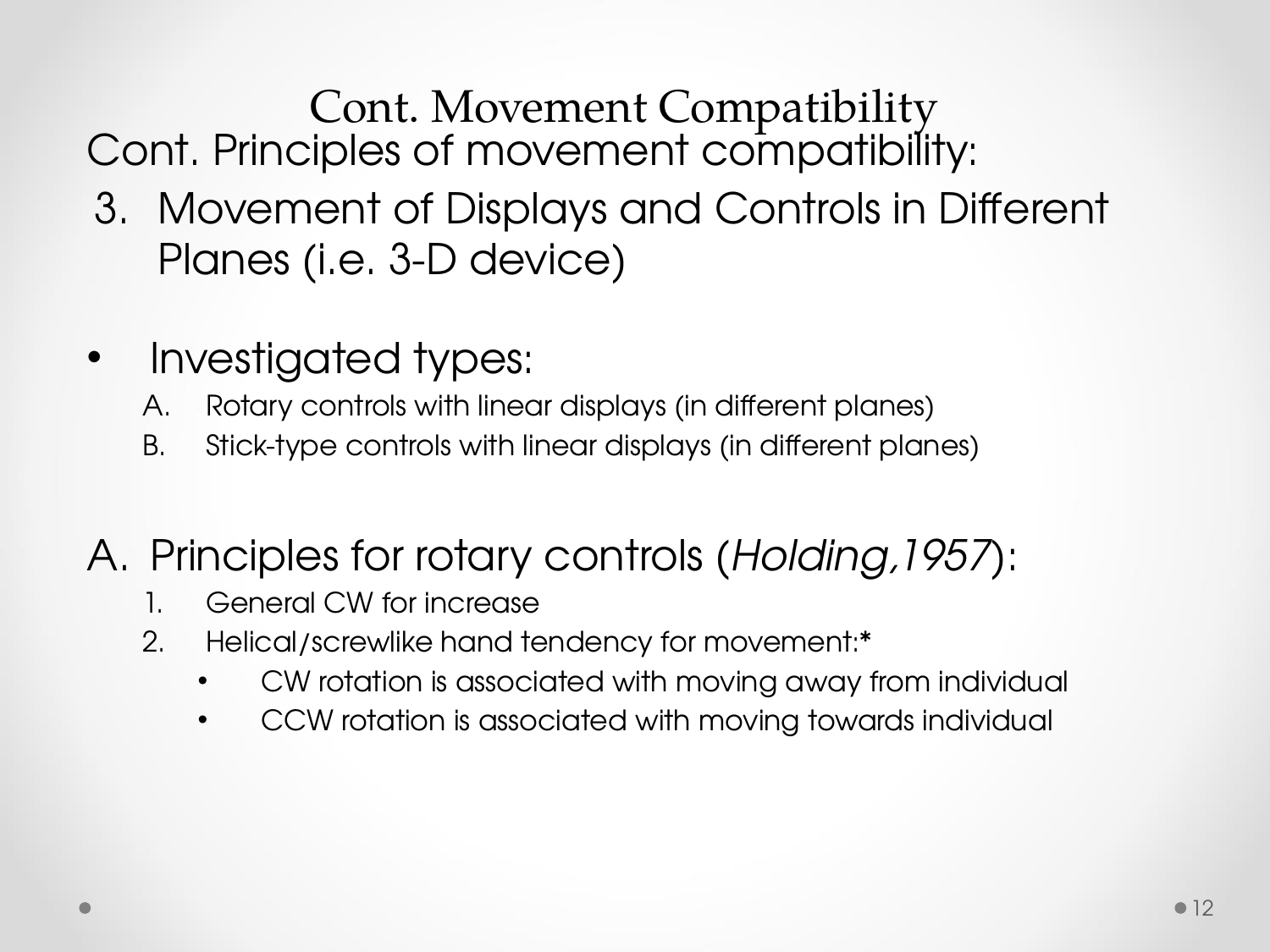

# Cont. Movement Compatibility

Cont. Principles of movement compatibility:
Movement of Displays and Controls in Different Planes (i.e. 3-D device)

Investigated types:
Rotary controls with linear displays (in different planes)
Stick-type controls with linear displays (in different planes)

Principles for rotary controls (Holding,1957):
General CW for increase
Helical/screwlike hand tendency for movement:*
CW rotation is associated with moving away from individual
CCW rotation is associated with moving towards individual

12